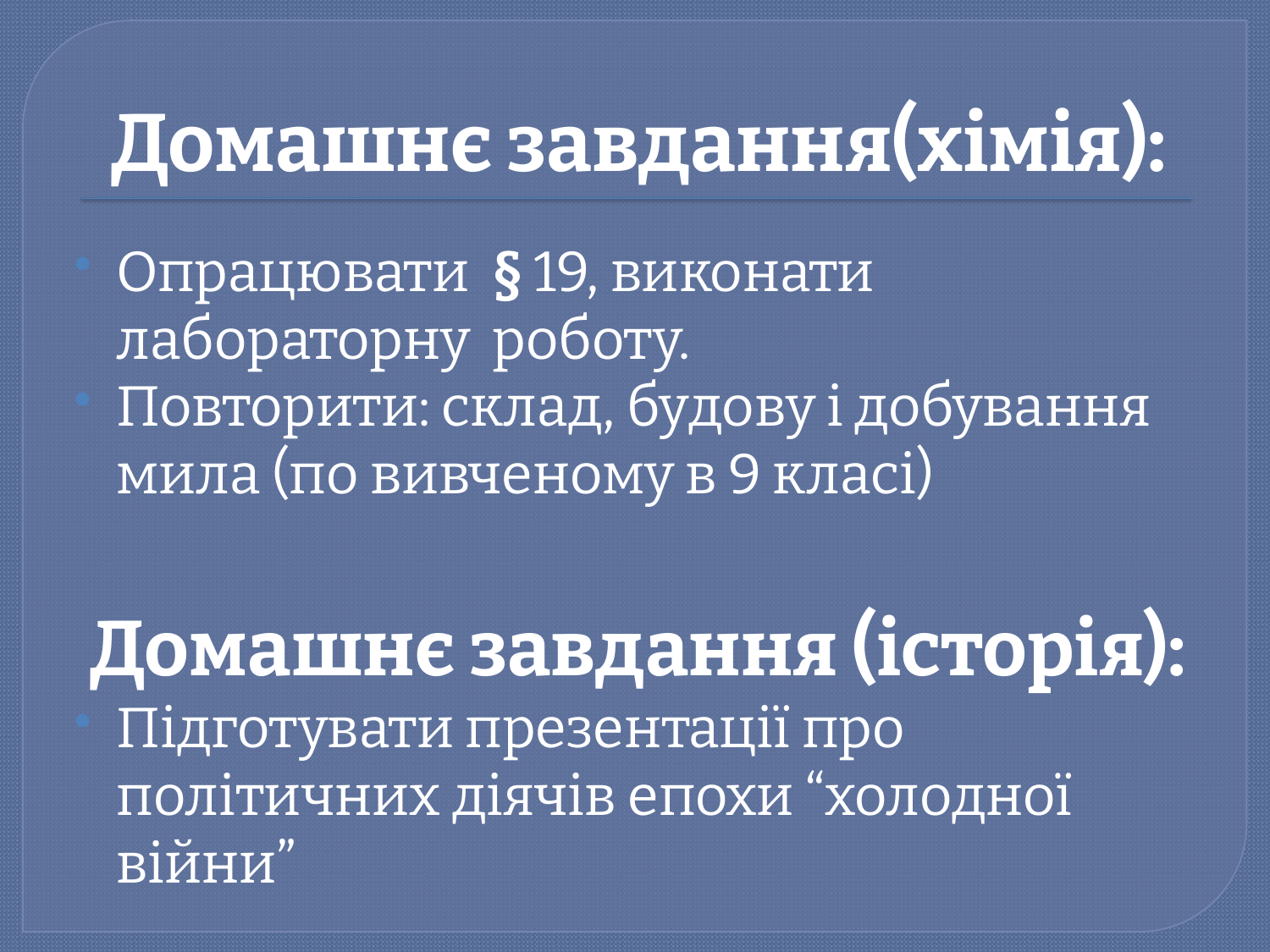

# Домашнє завдання(хімія):
Опрацювати  § 19, виконати лабораторну  роботу.
Повторити: склад, будову і добування мила (по вивченому в 9 класі)

 Домашнє завдання (історія):
Підготувати презентації про політичних діячів епохи “холодної війни”